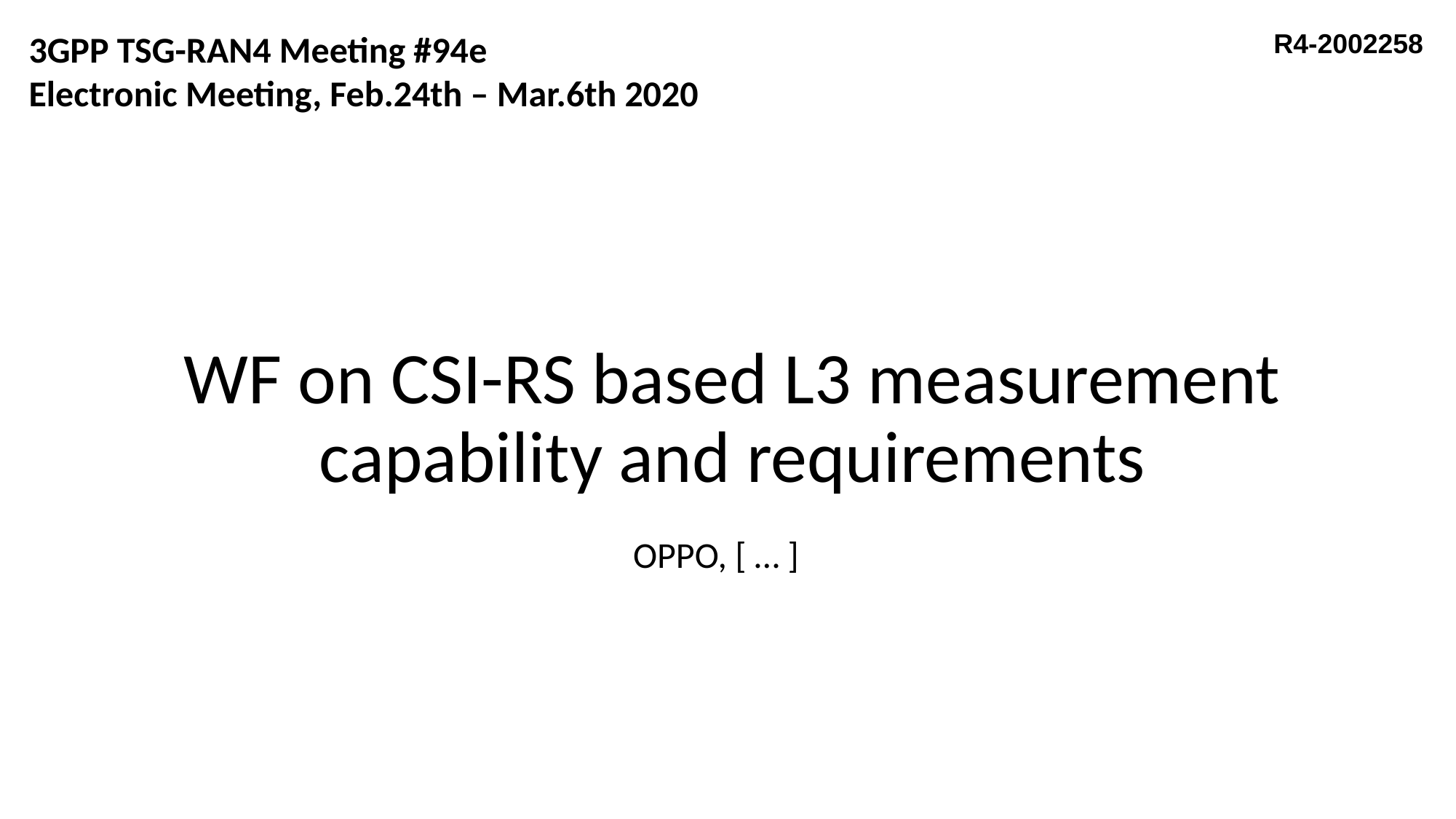

3GPP TSG-RAN4 Meeting #94e
Electronic Meeting, Feb.24th – Mar.6th 2020
R4-2002258
# WF on CSI-RS based L3 measurement capability and requirements
OPPO, [ … ]